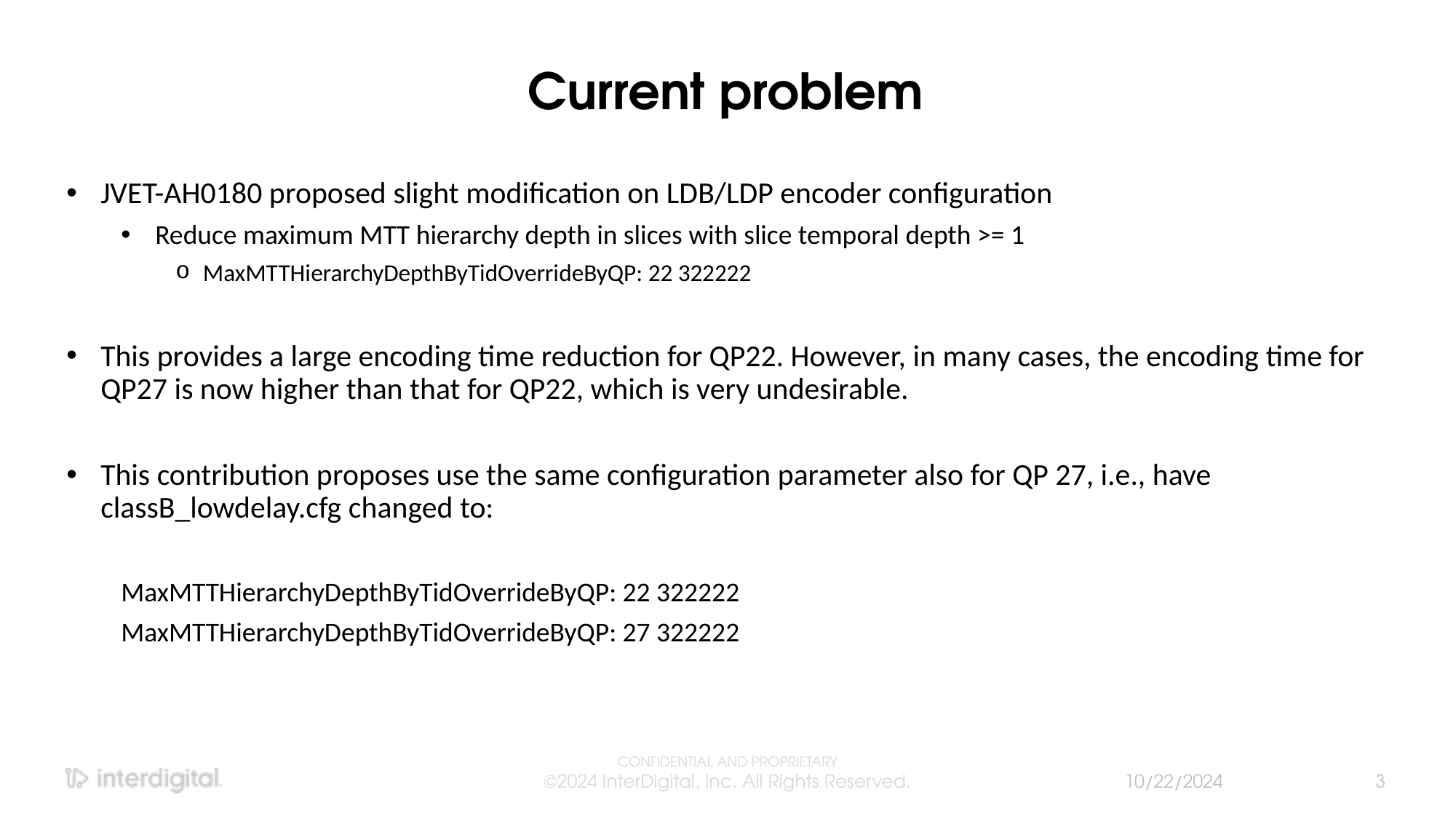

# Current problem
JVET-AH0180 proposed slight modification on LDB/LDP encoder configuration
Reduce maximum MTT hierarchy depth in slices with slice temporal depth >= 1
MaxMTTHierarchyDepthByTidOverrideByQP: 22 322222

This provides a large encoding time reduction for QP22. However, in many cases, the encoding time for QP27 is now higher than that for QP22, which is very undesirable.

This contribution proposes use the same configuration parameter also for QP 27, i.e., have classB_lowdelay.cfg changed to:

MaxMTTHierarchyDepthByTidOverrideByQP: 22 322222
MaxMTTHierarchyDepthByTidOverrideByQP: 27 322222

CONFIDENTIAL AND PROPRIETARY
©2024 InterDigital, Inc. All Rights Reserved.
10/22/2024
3